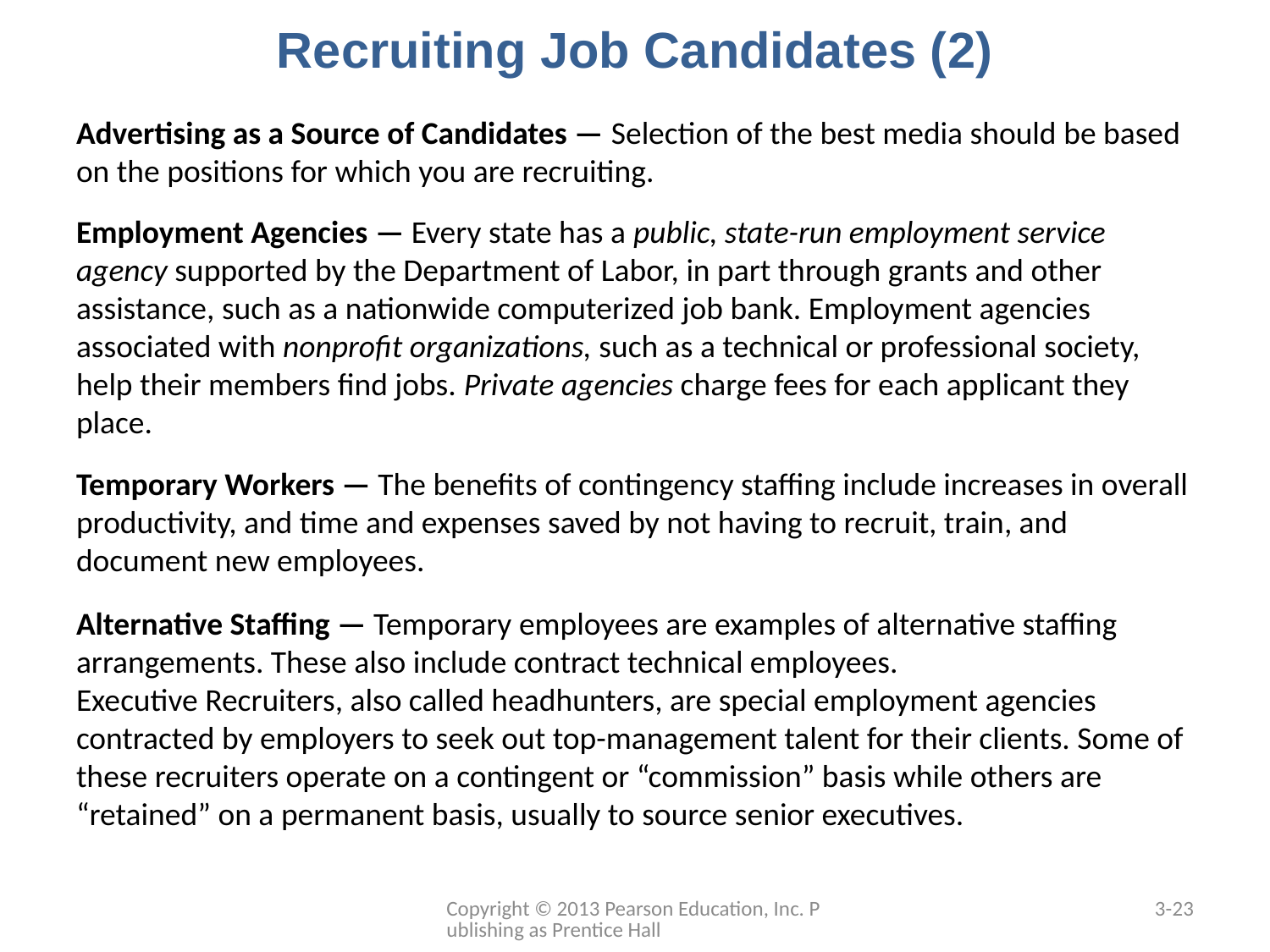

# Recruiting Job Candidates (2)
Advertising as a Source of Candidates — Selection of the best media should be based on the positions for which you are recruiting.

Employment Agencies — Every state has a public, state-run employment service agency supported by the Department of Labor, in part through grants and other assistance, such as a nationwide computerized job bank. Employment agencies associated with nonprofit organizations, such as a technical or professional society, help their members find jobs. Private agencies charge fees for each applicant they place.

Temporary Workers — The benefits of contingency staffing include increases in overall productivity, and time and expenses saved by not having to recruit, train, and document new employees.

Alternative Staffing — Temporary employees are examples of alternative staffing arrangements. These also include contract technical employees.
Executive Recruiters, also called headhunters, are special employment agencies contracted by employers to seek out top-management talent for their clients. Some of these recruiters operate on a contingent or “commission” basis while others are “retained” on a permanent basis, usually to source senior executives.

Copyright © 2013 Pearson Education, Inc. Publishing as Prentice Hall
3-23